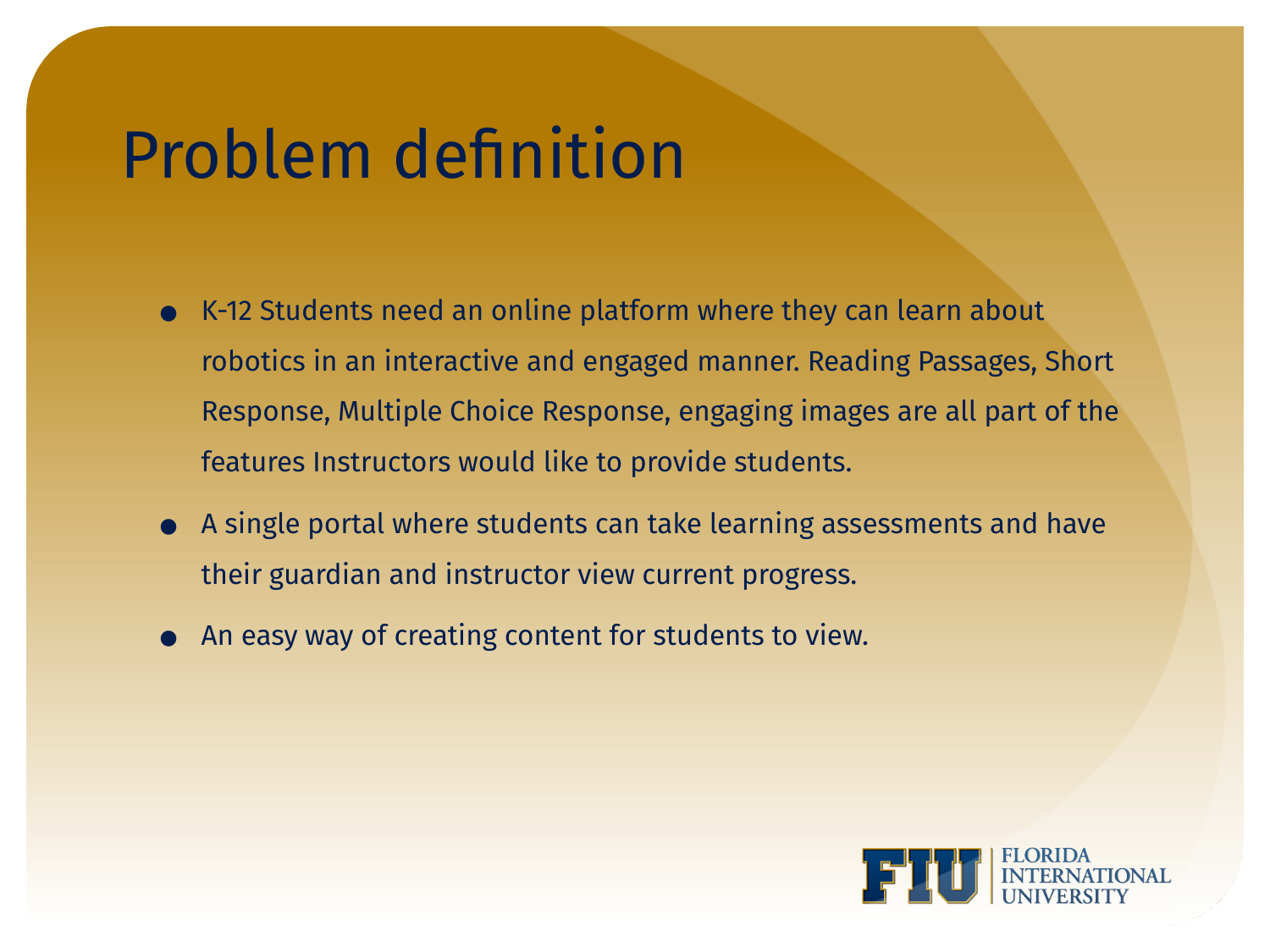

# Problem definition

K-12 Students need an online platform where they can learn about robotics in an interactive and engaged manner. Reading Passages, Short Response, Multiple Choice Response, engaging images are all part of the features Instructors would like to provide students.
A single portal where students can take learning assessments and have their guardian and instructor view current progress.
An easy way of creating content for students to view.